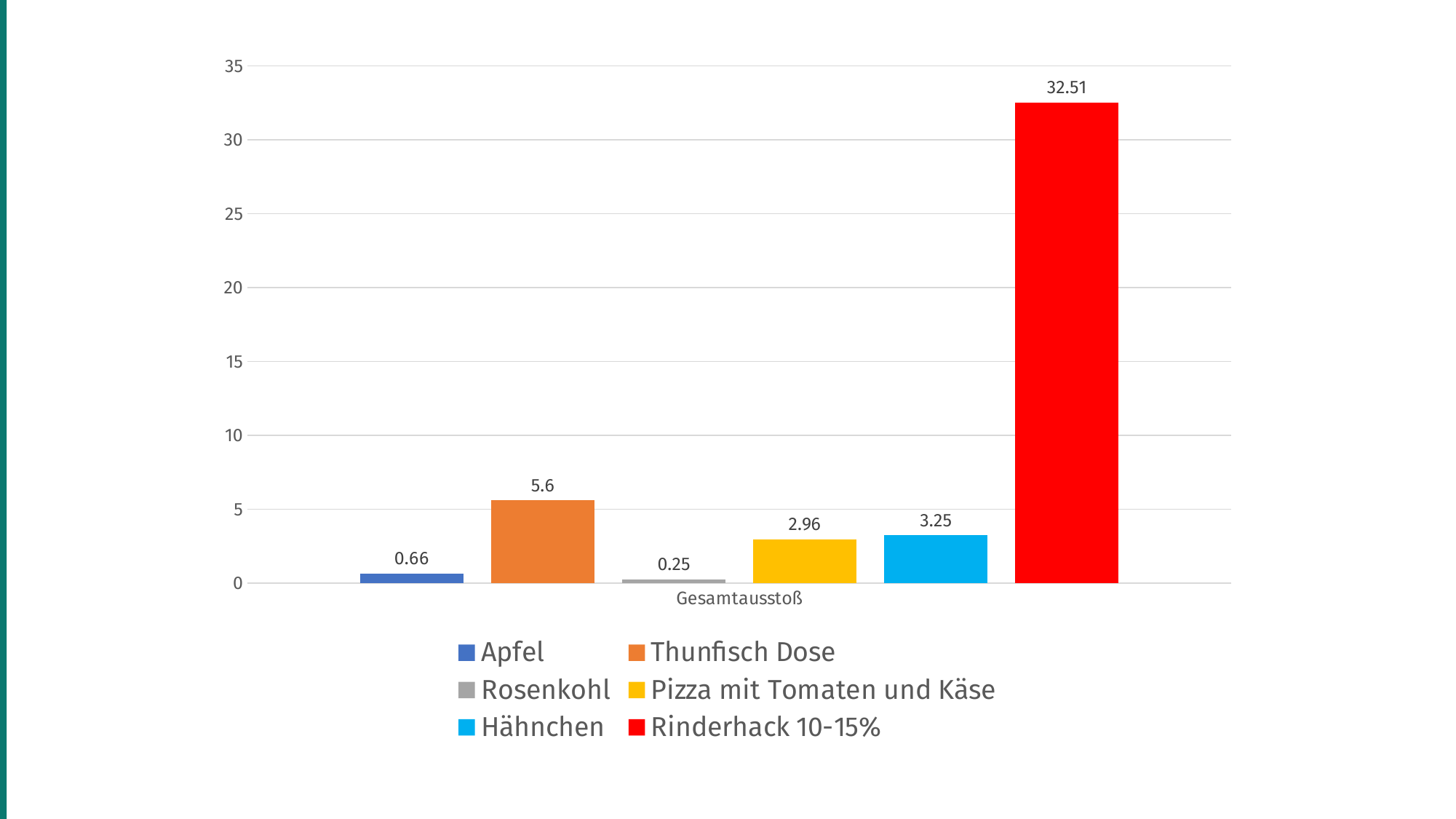

#

### Chart

| Category | Apfel | Thunfisch Dose | Rosenkohl | Pizza mit Tomaten und Käse | Hähnchen | Rinderhack 10-15% |
|---|---|---|---|---|---|---|
| Gesamtausstoß | 0.66 | 5.6 | 0.25 | 2.96 | 3.25 | 32.51 |